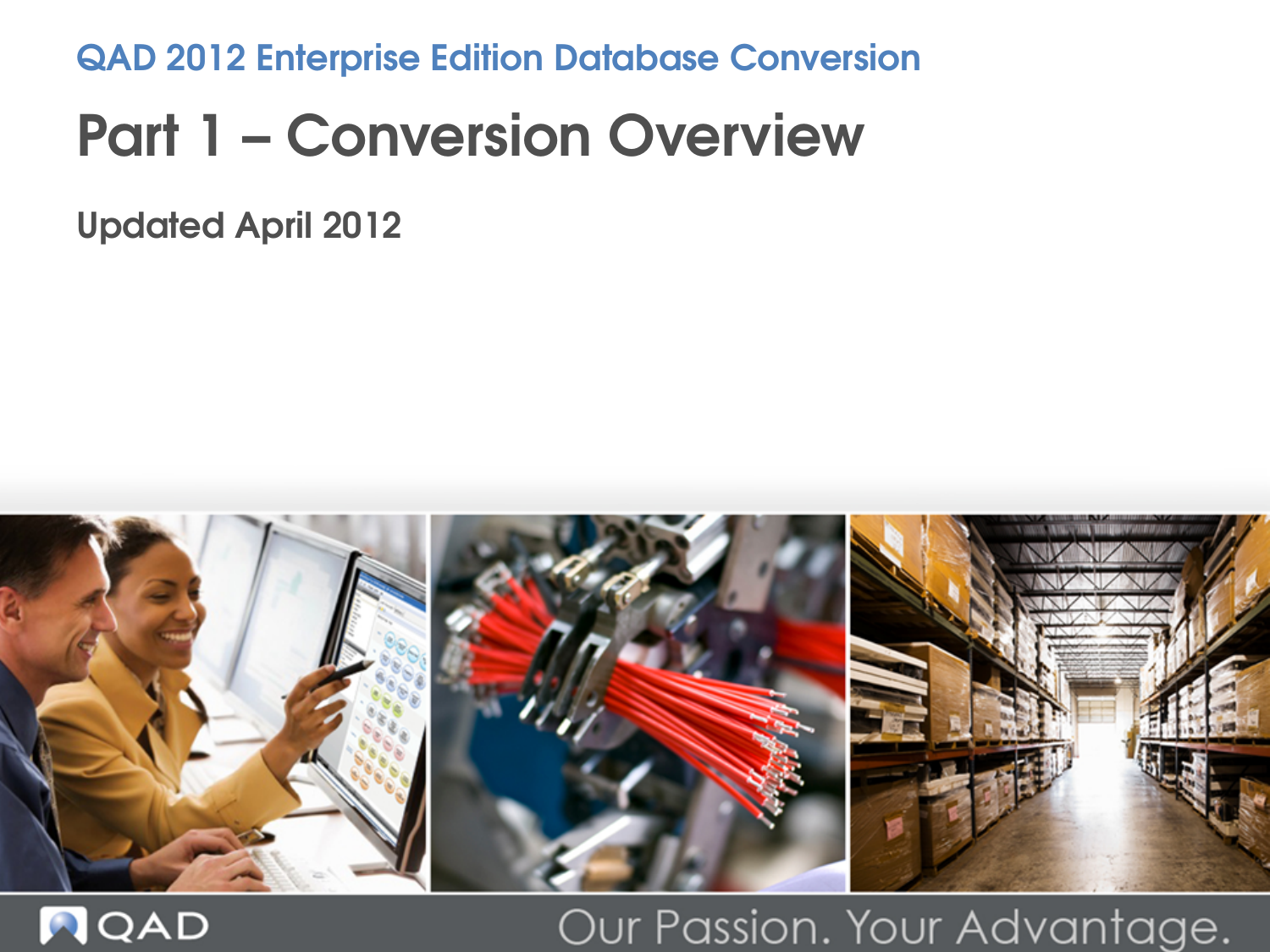

QAD 2012 Enterprise Edition Database Conversion
# Part 1 – Conversion Overview
Updated April 2012